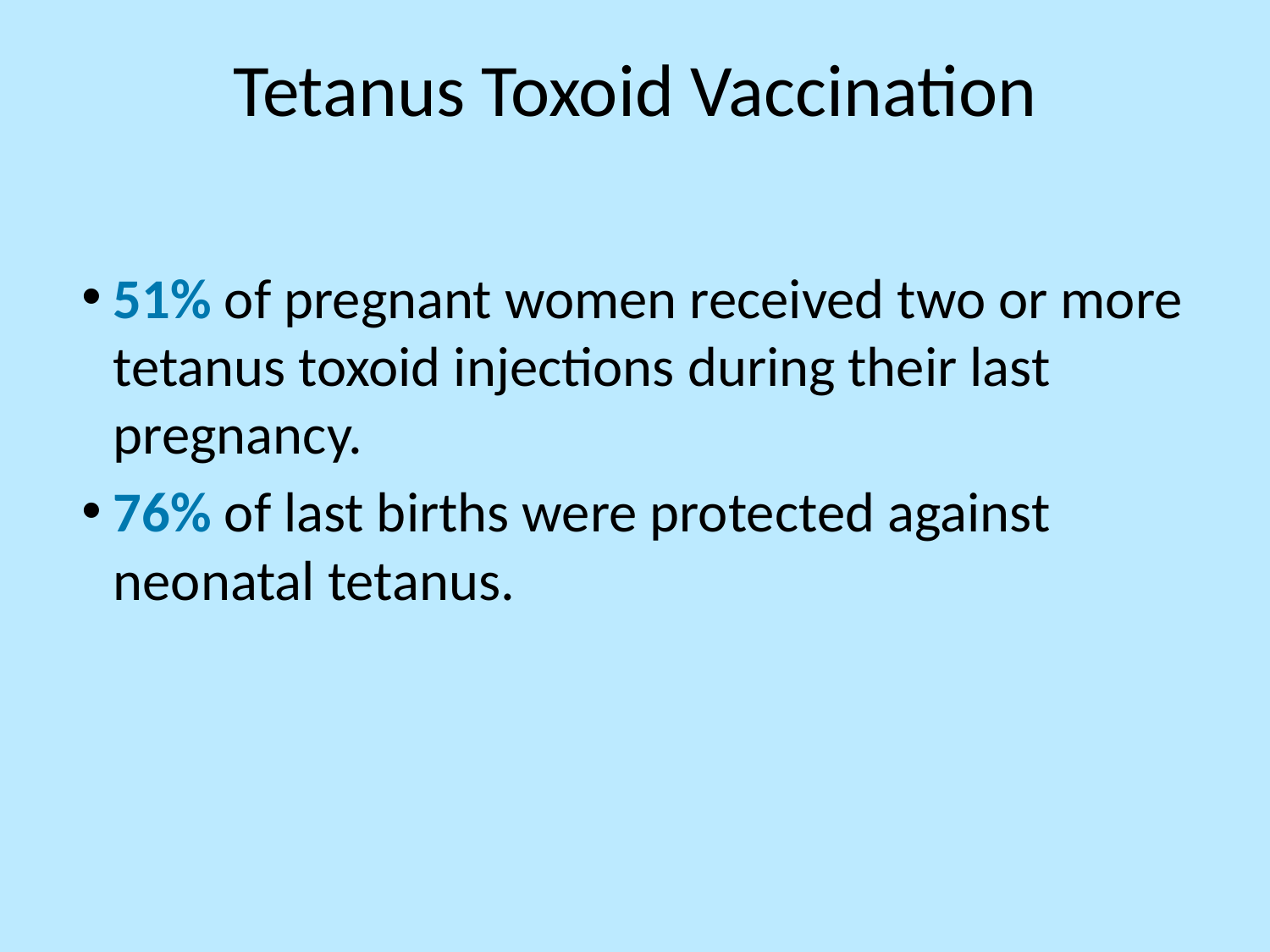

# Tetanus Toxoid Vaccination
51% of pregnant women received two or more tetanus toxoid injections during their last pregnancy.
76% of last births were protected against neonatal tetanus.